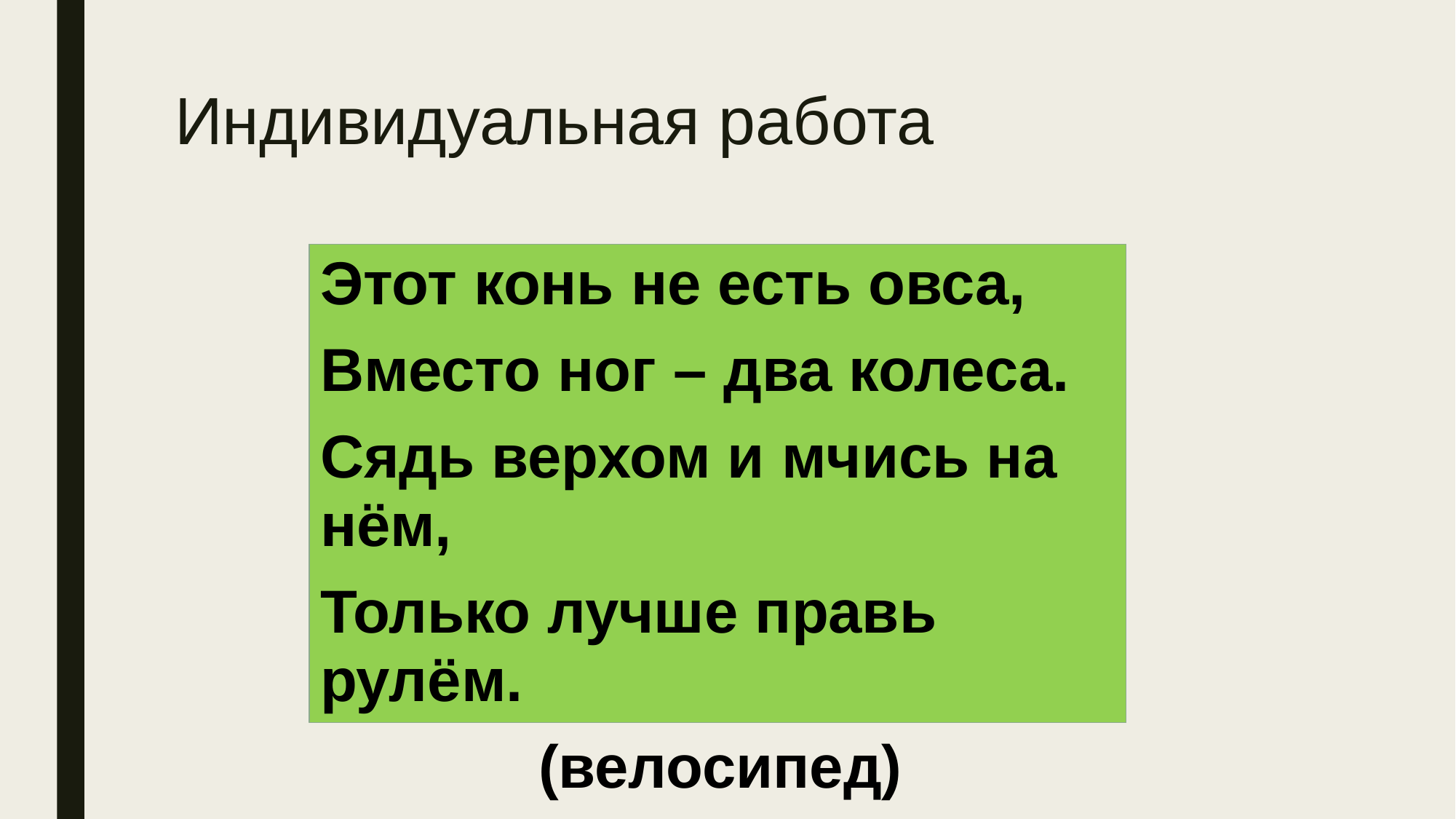

# Индивидуальная работа
Этот конь не есть овса,
Вместо ног – два колеса.
Сядь верхом и мчись на нём,
Только лучше правь рулём.
		(велосипед)